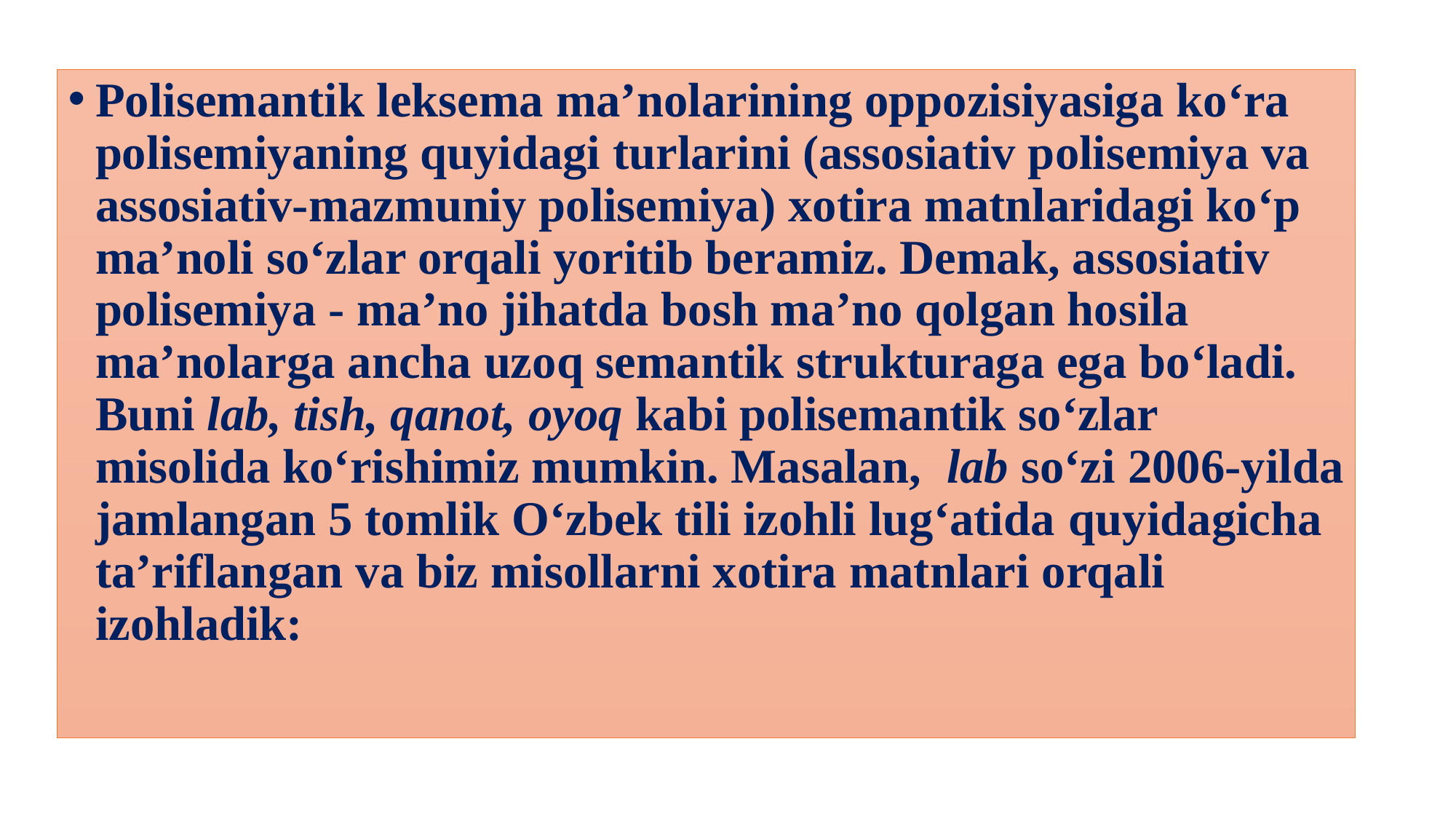

#
Polisemantik leksema ma’nolarining oppozisiyasiga ko‘ra polisemiyaning quyidagi turlarini (assosiativ polisemiya va assosiativ-mazmuniy polisemiya) xotira matnlaridagi ko‘p ma’noli so‘zlar orqali yoritib beramiz. Demak, assosiativ polisemiya - ma’no jihatda bosh ma’no qolgan hosila ma’nolarga ancha uzoq semantik strukturaga ega bo‘ladi. Buni lab, tish, qanot, oyoq kabi polisemantik so‘zlar misolida ko‘rishimiz mumkin. Masalan,  lab so‘zi 2006-yilda jamlangan 5 tomlik O‘zbek tili izohli lug‘atida quyidagicha ta’riflangan va biz misollarni xotira matnlari orqali izohladik: